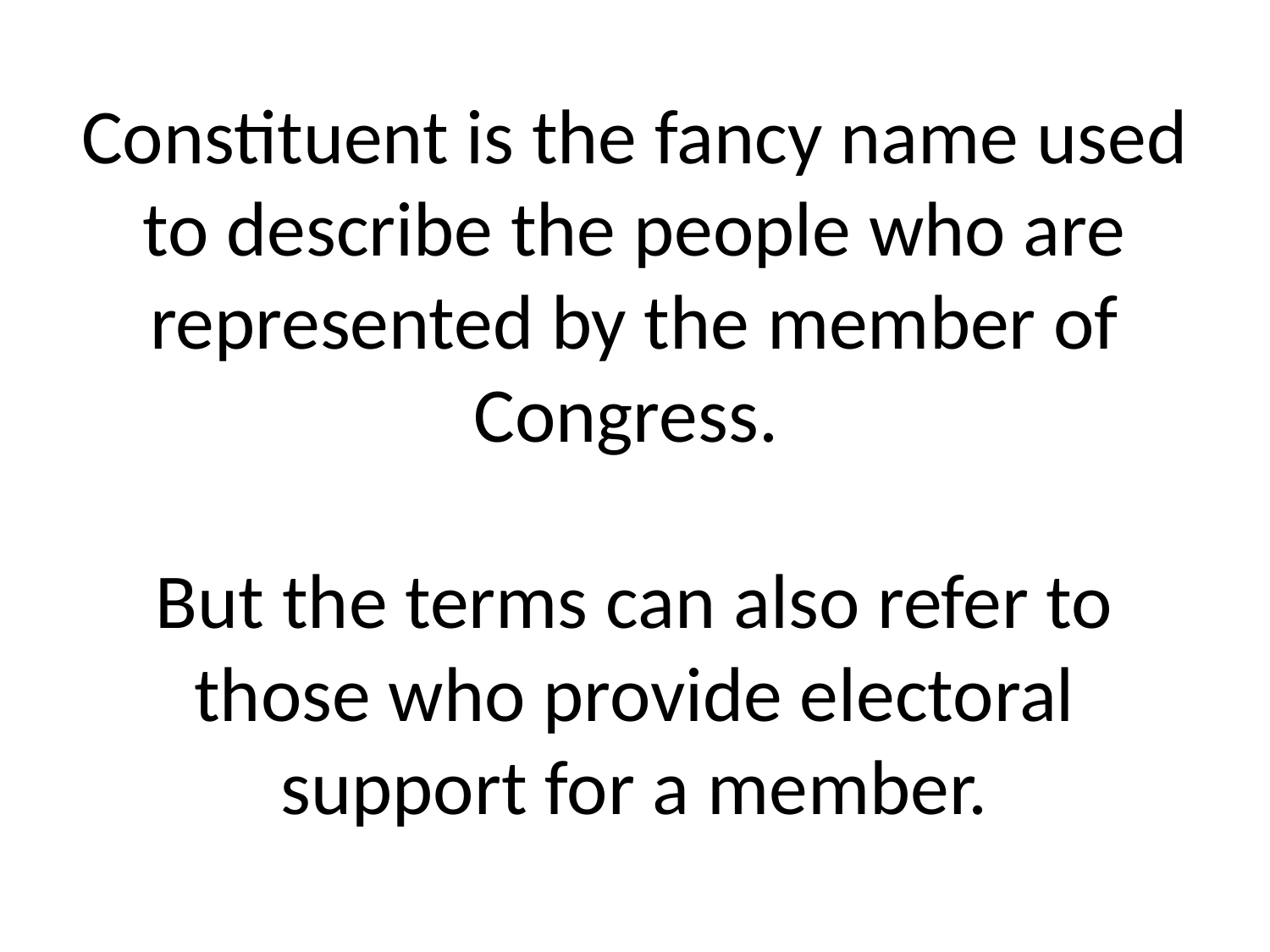

# Constituent is the fancy name used to describe the people who are represented by the member of Congress. But the terms can also refer to those who provide electoral support for a member.